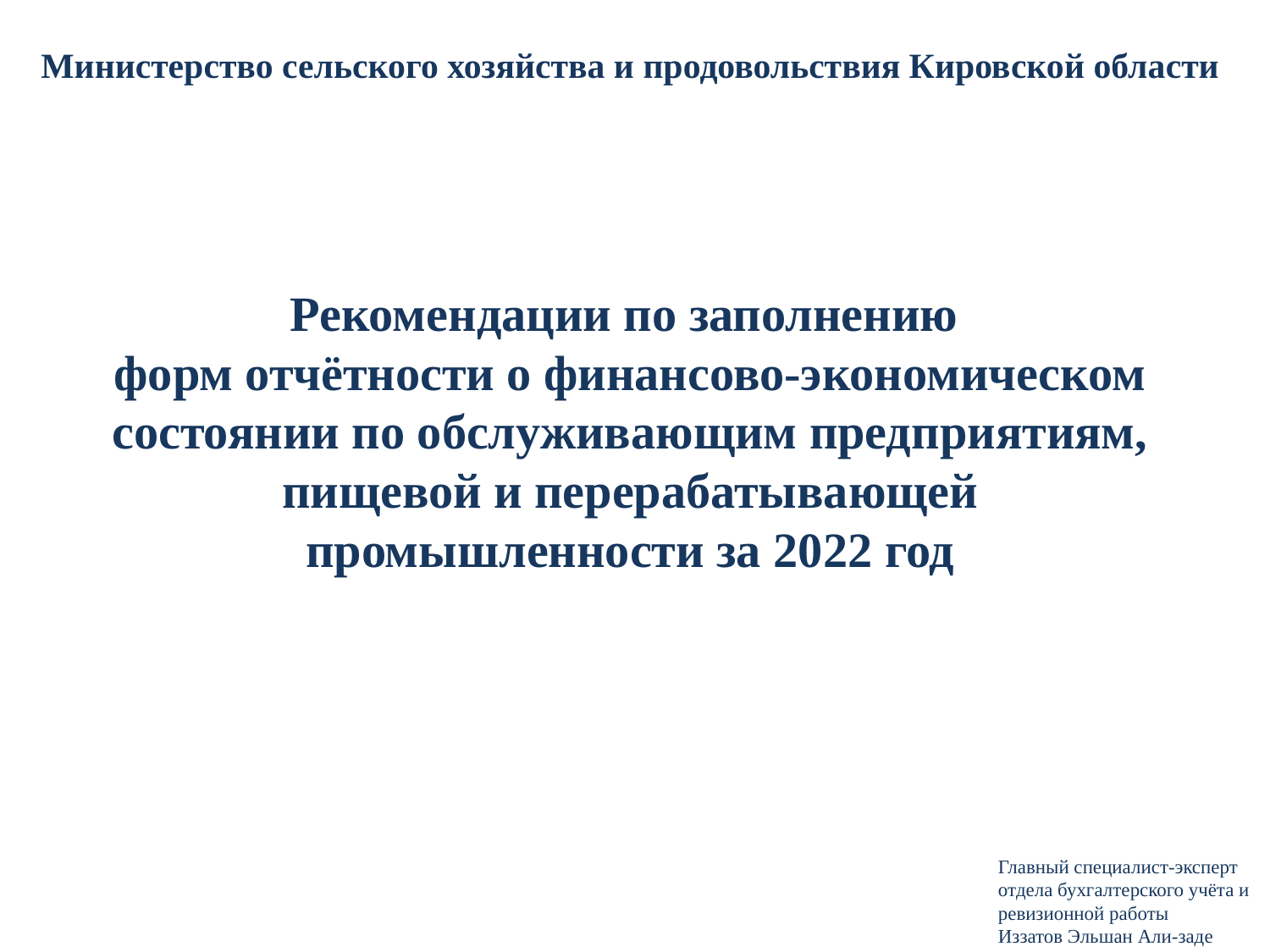

Министерство сельского хозяйства и продовольствия Кировской области
Рекомендации по заполнению
форм отчётности о финансово-экономическом состоянии по обслуживающим предприятиям, пищевой и перерабатывающей промышленности за 2022 год
Главный специалист-эксперт
отдела бухгалтерского учёта и ревизионной работы
Иззатов Эльшан Али-заде